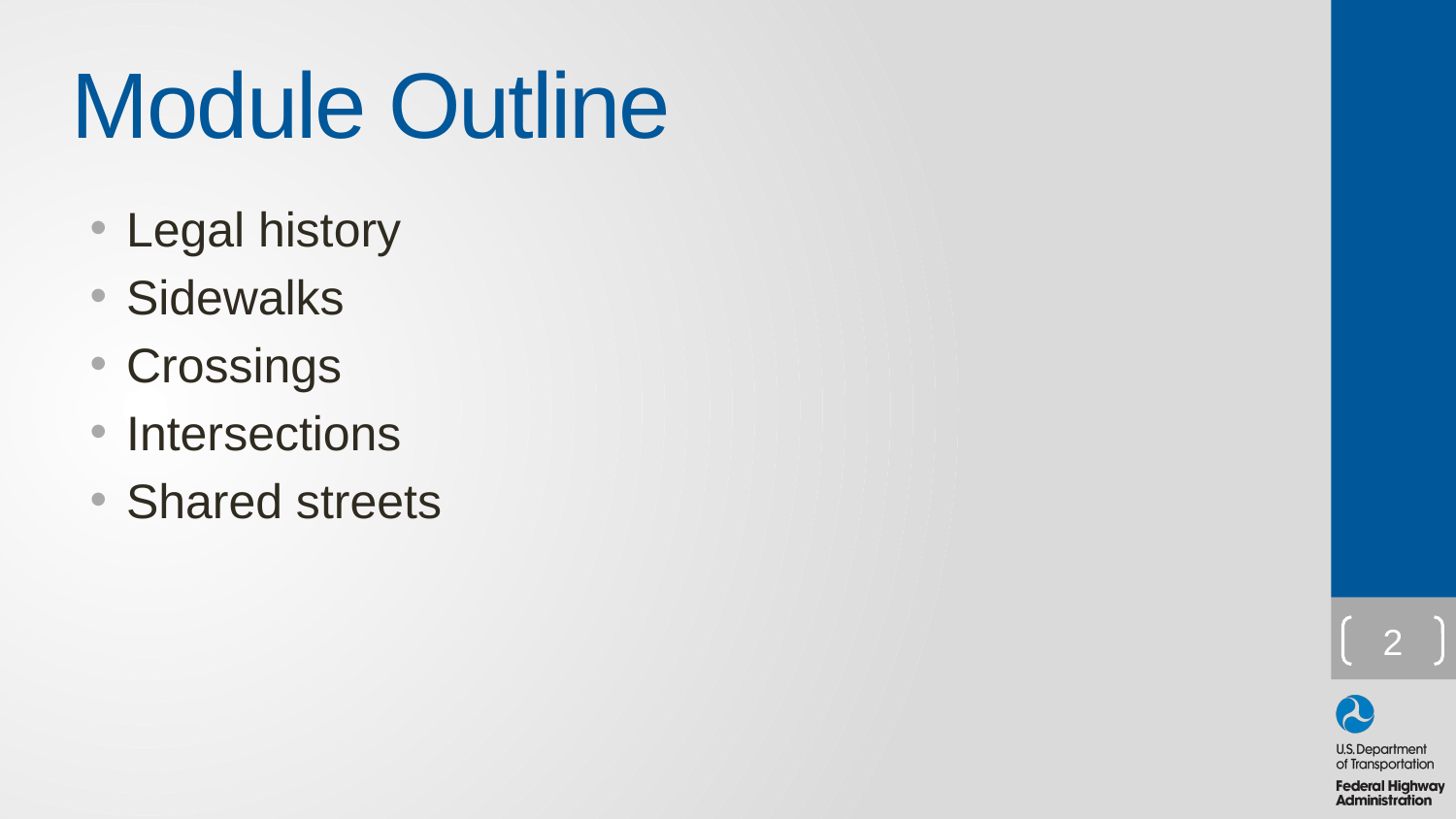

# Module Outline
Legal history
Sidewalks
Crossings
Intersections
Shared streets
2